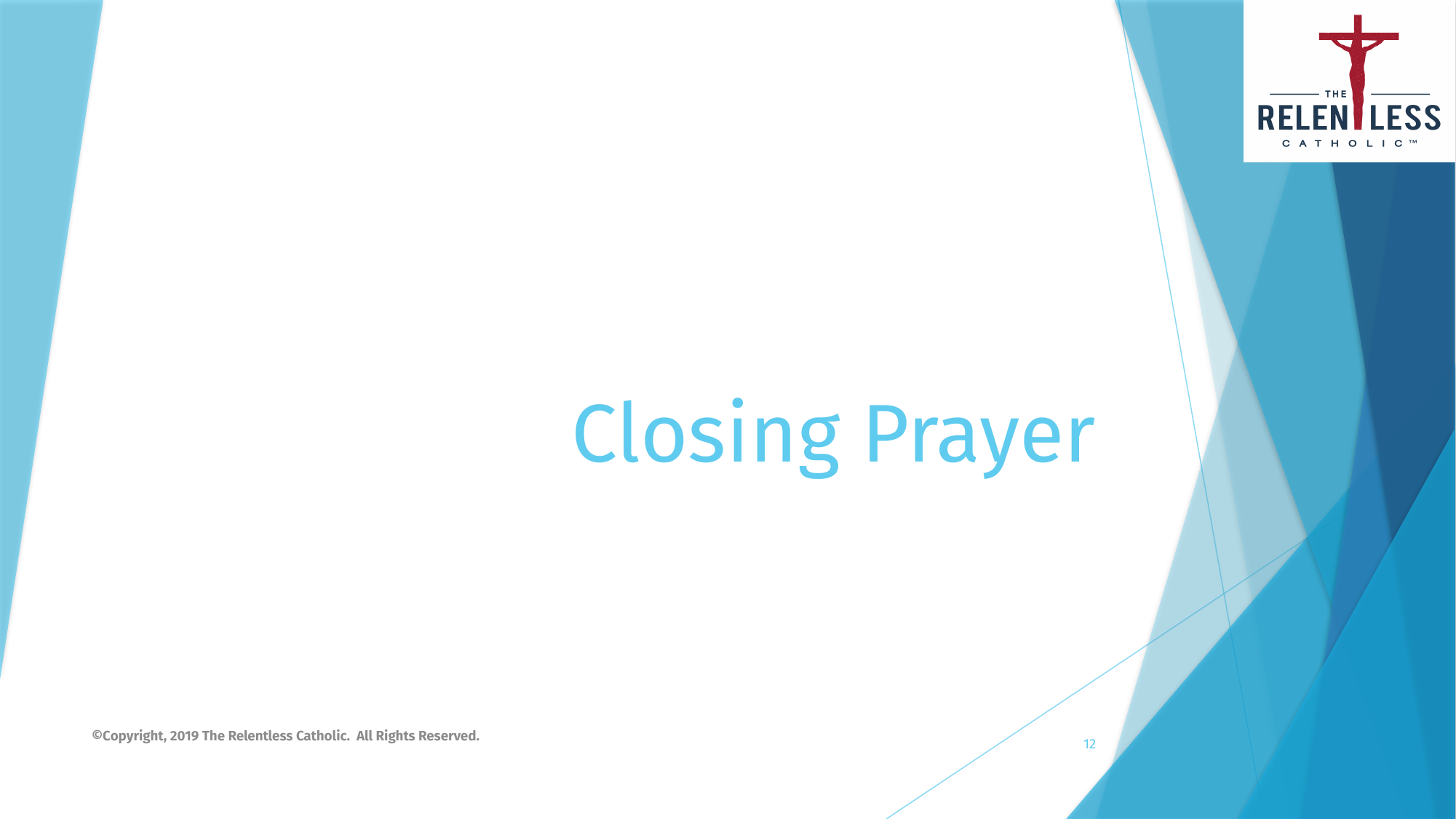

# Closing Prayer

©Copyright, 2019 The Relentless Catholic.  All Rights Reserved.

12